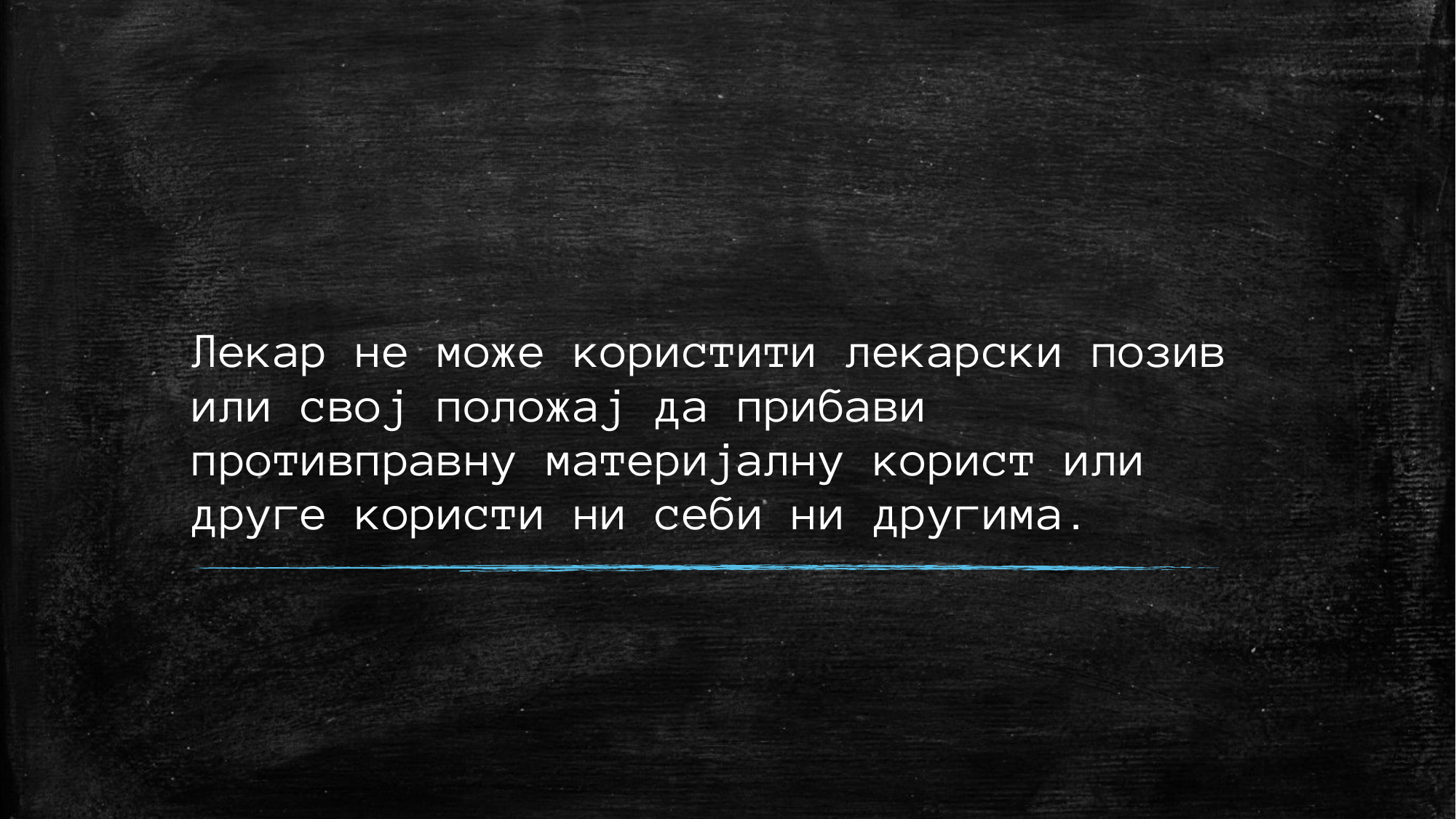

# Лекар не може користити лекарски позив или свој положај да прибави противправну материјалну корист или друге користи ни себи ни другима.